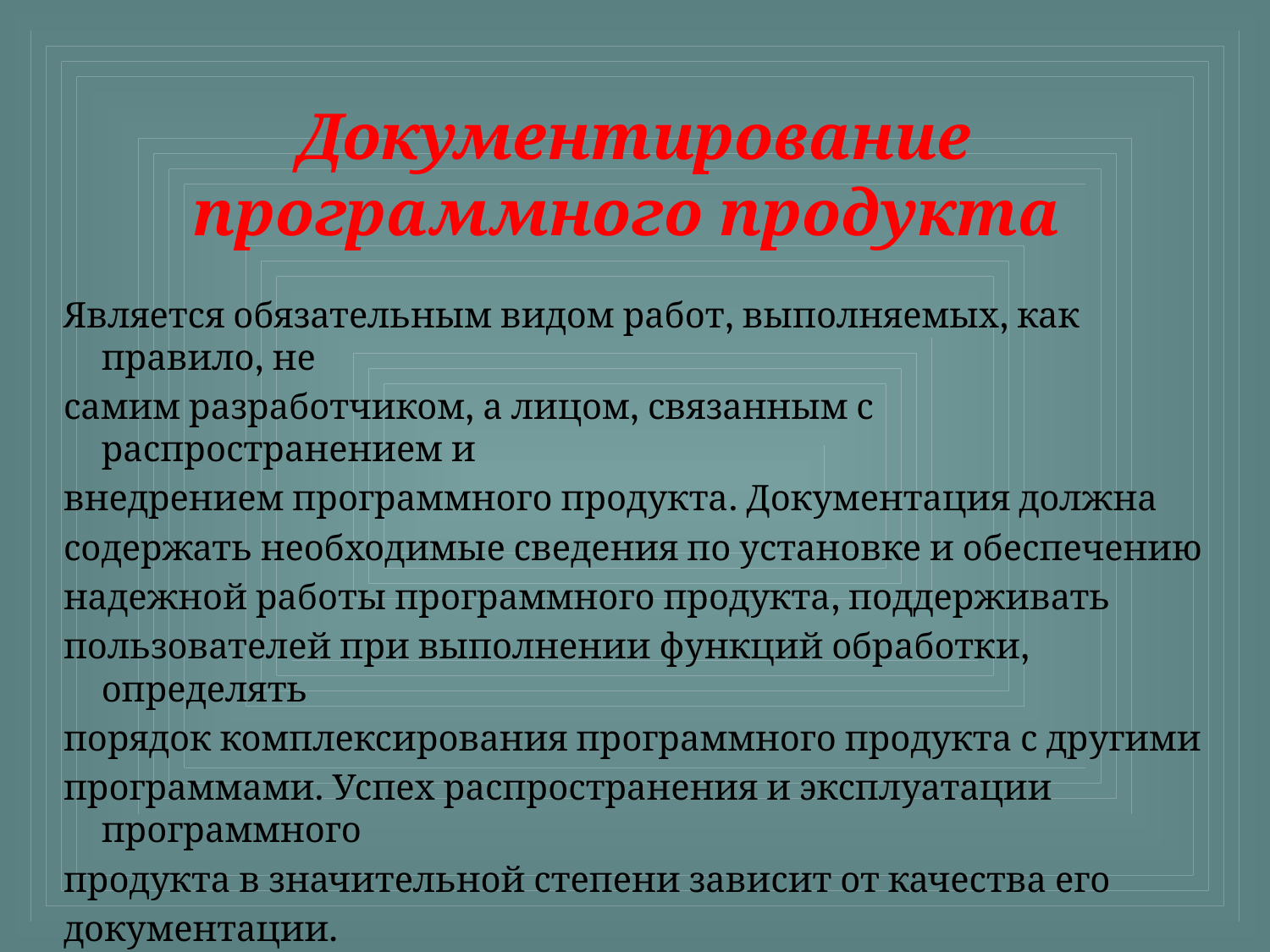

# Документирование программного продукта
Является обязательным видом работ, выполняемых, как правило, не
самим разработчиком, а лицом, связанным с распространением и
внедрением программного продукта. Документация должна
содержать необходимые сведения по установке и обеспечению
надежной работы программного продукта, поддерживать
пользователей при выполнении функций обработки, определять
порядок комплексирования программного продукта с другими
программами. Успех распространения и эксплуатации программного
продукта в значительной степени зависит от качества его
документации.